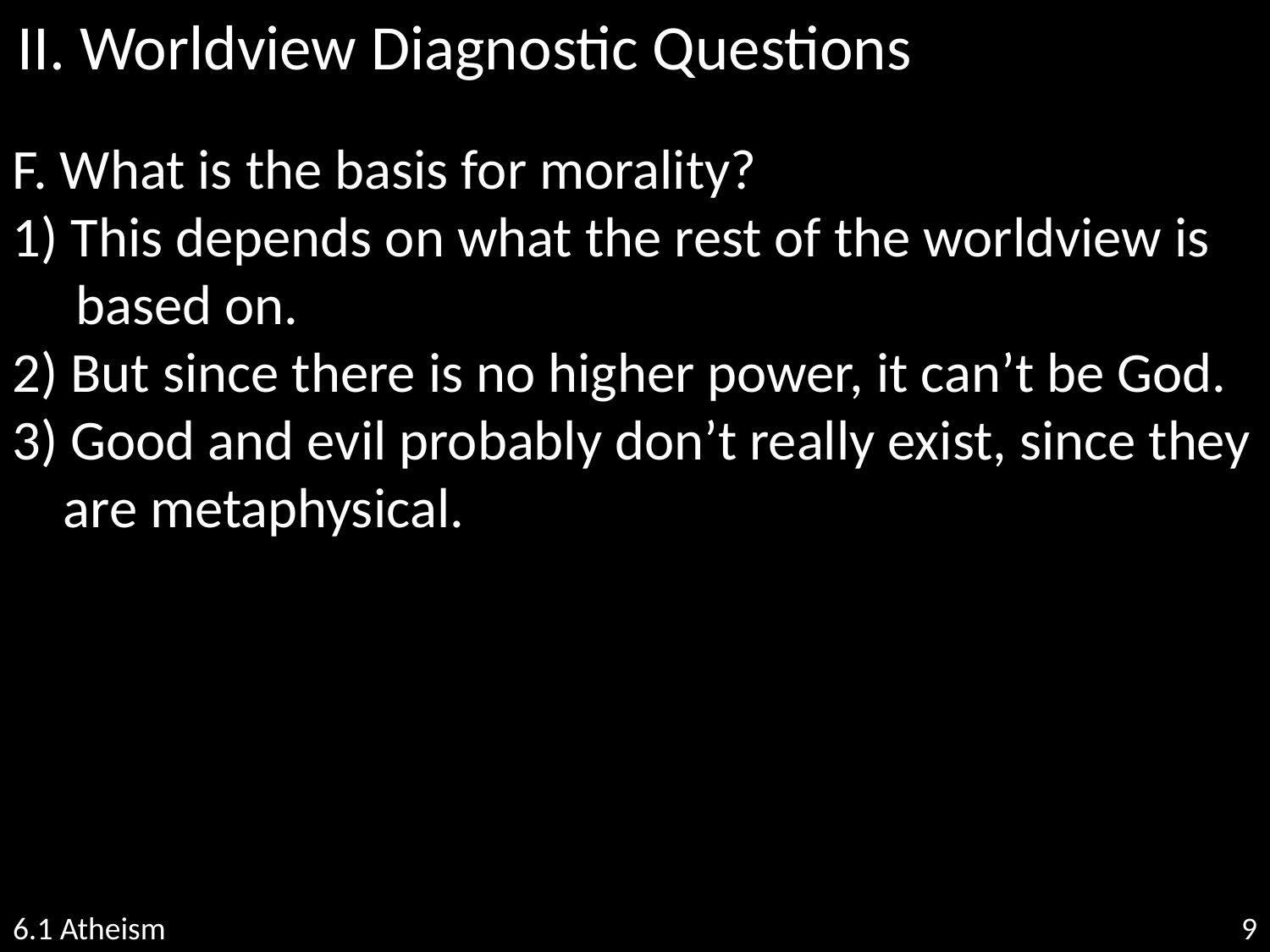

II. Worldview Diagnostic Questions
F. What is the basis for morality?
1) This depends on what the rest of the worldview is
     based on.
2) But since there is no higher power, it can’t be God.
3) Good and evil probably don’t really exist, since they
    are metaphysical.

6.1 Atheism
9